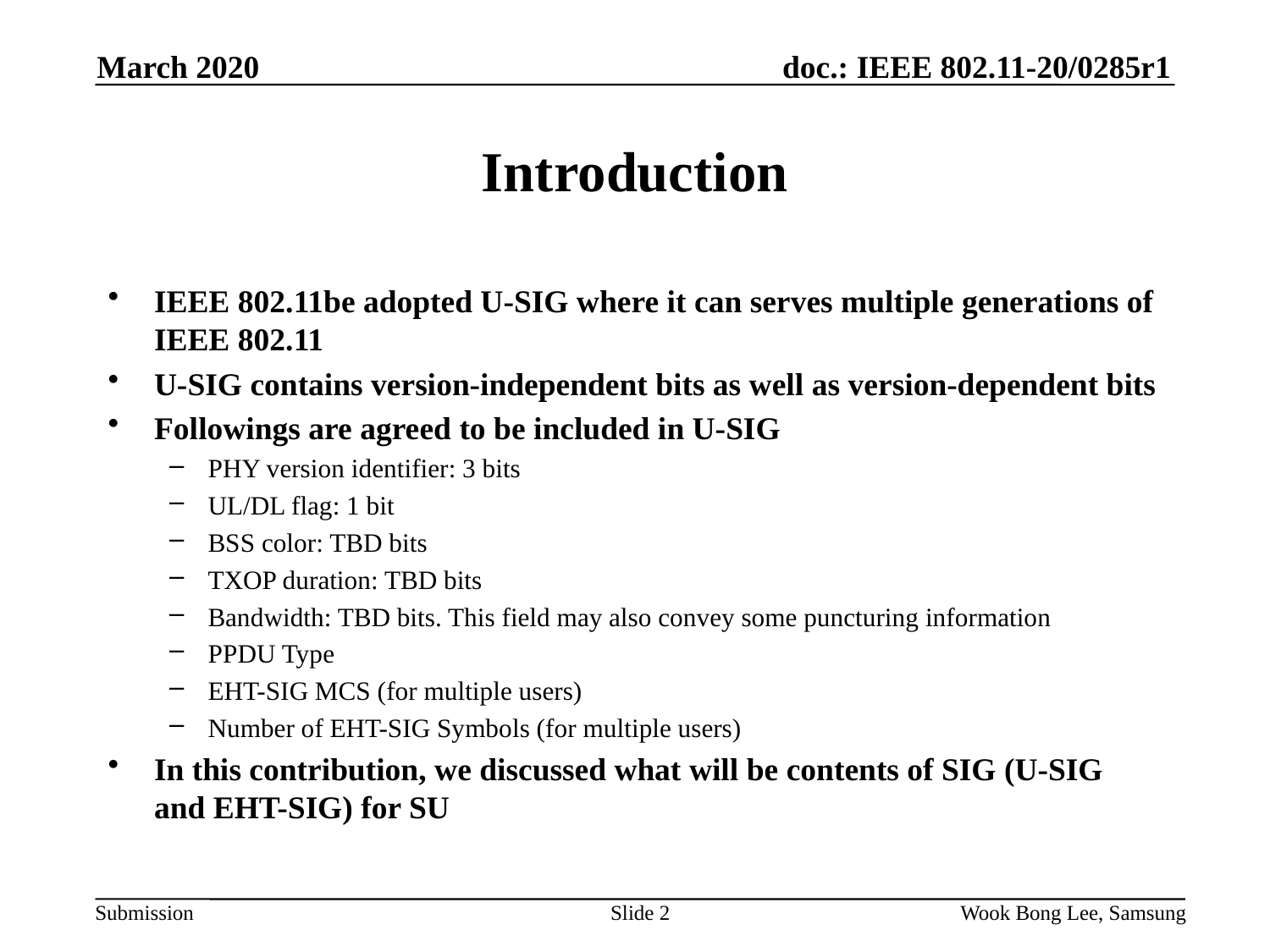

March 2020
# Introduction
IEEE 802.11be adopted U-SIG where it can serves multiple generations of IEEE 802.11
U-SIG contains version-independent bits as well as version-dependent bits
Followings are agreed to be included in U-SIG
PHY version identifier: 3 bits
UL/DL flag: 1 bit
BSS color: TBD bits
TXOP duration: TBD bits
Bandwidth: TBD bits. This field may also convey some puncturing information
PPDU Type
EHT-SIG MCS (for multiple users)
Number of EHT-SIG Symbols (for multiple users)
In this contribution, we discussed what will be contents of SIG (U-SIG and EHT-SIG) for SU

Slide 2
Wook Bong Lee, Samsung